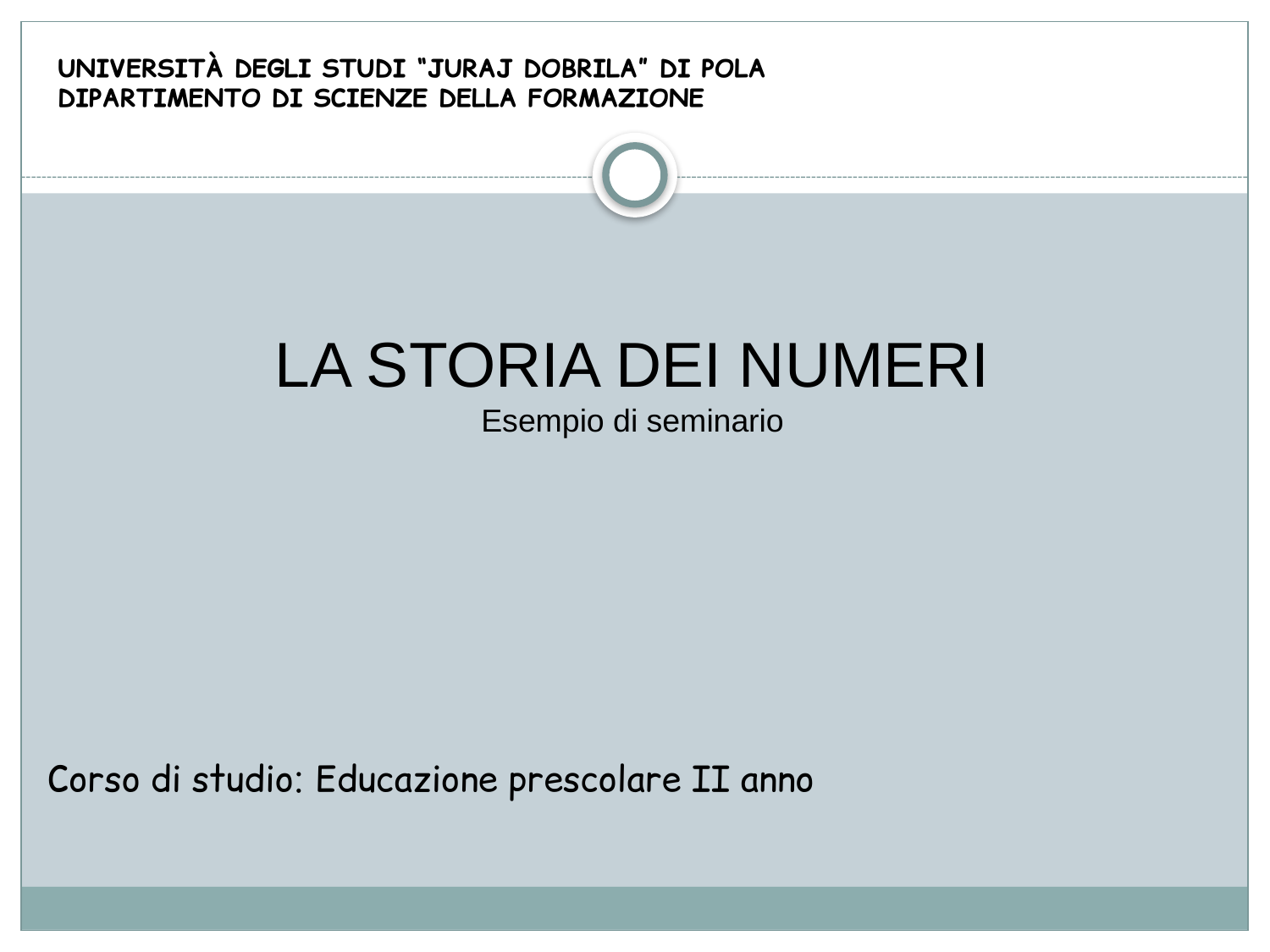

UNIVERSITÀ DEGLI STUDI “JURAJ DOBRILA” DI POLA
DIPARTIMENTO DI SCIENZE DELLA FORMAZIONE
LA STORIA DEI NUMERI
Esempio di seminario
Corso di studio: Educazione prescolare II anno